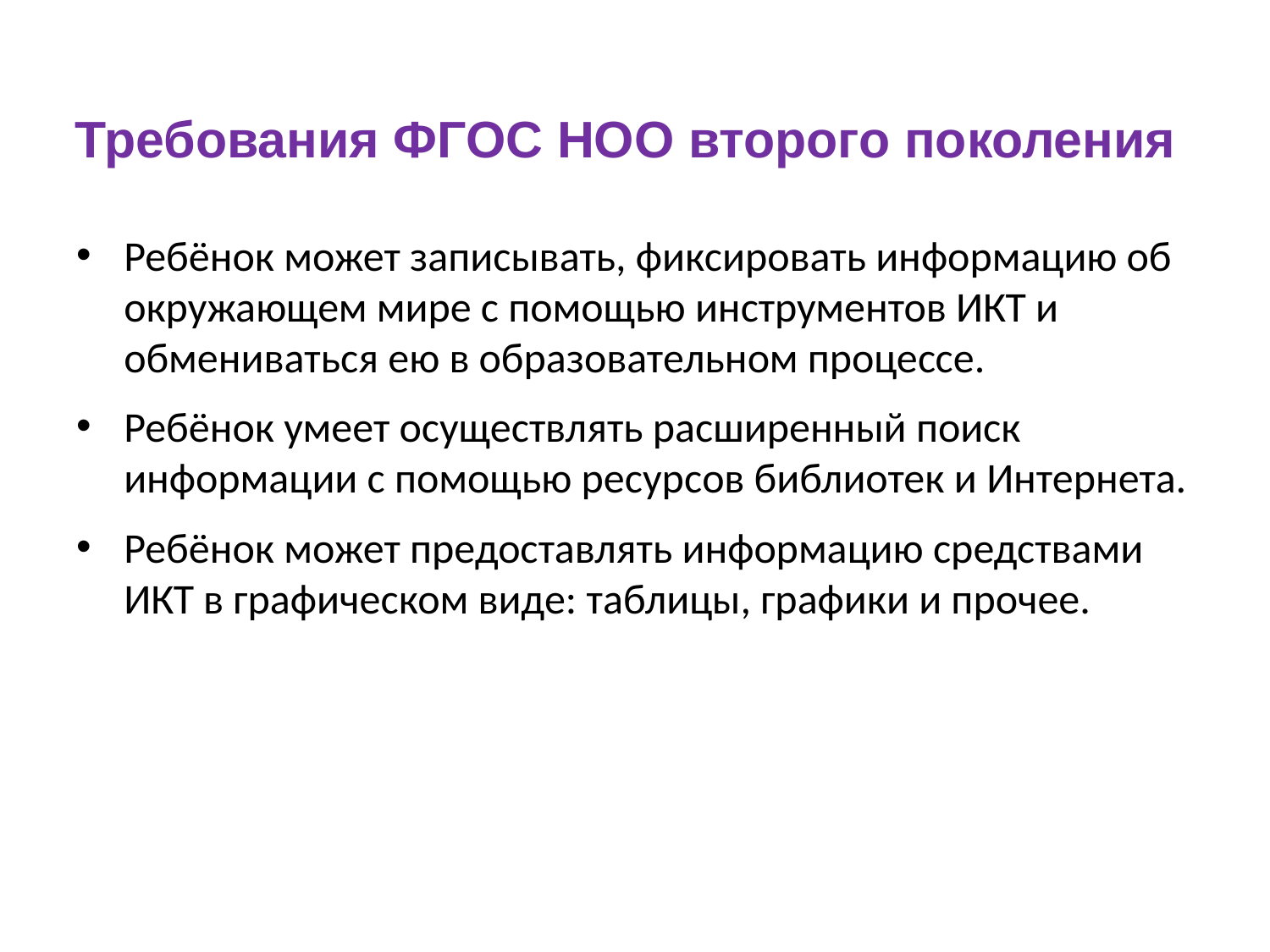

# Требования ФГОС НОО второго поколения
Ребёнок может записывать, фиксировать информацию об окружающем мире с помощью инструментов ИКТ и обмениваться ею в образовательном процессе.
Ребёнок умеет осуществлять расширенный поиск информации с помощью ресурсов библиотек и Интернета.
Ребёнок может предоставлять информацию средствами ИКТ в графическом виде: таблицы, графики и прочее.